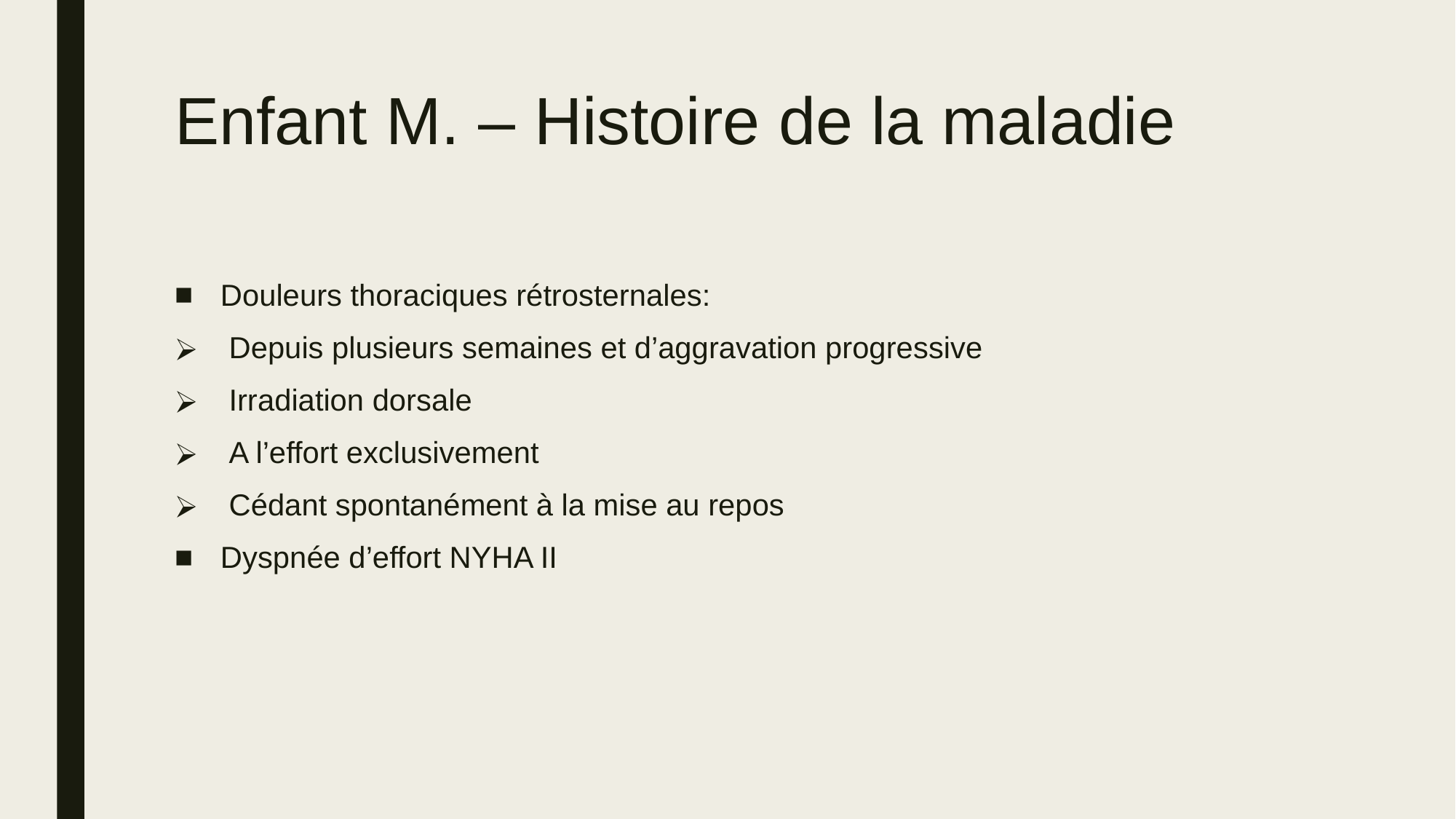

# Enfant M. – Histoire de la maladie
Douleurs thoraciques rétrosternales:
 Depuis plusieurs semaines et d’aggravation progressive
 Irradiation dorsale
 A l’effort exclusivement
 Cédant spontanément à la mise au repos
Dyspnée d’effort NYHA II